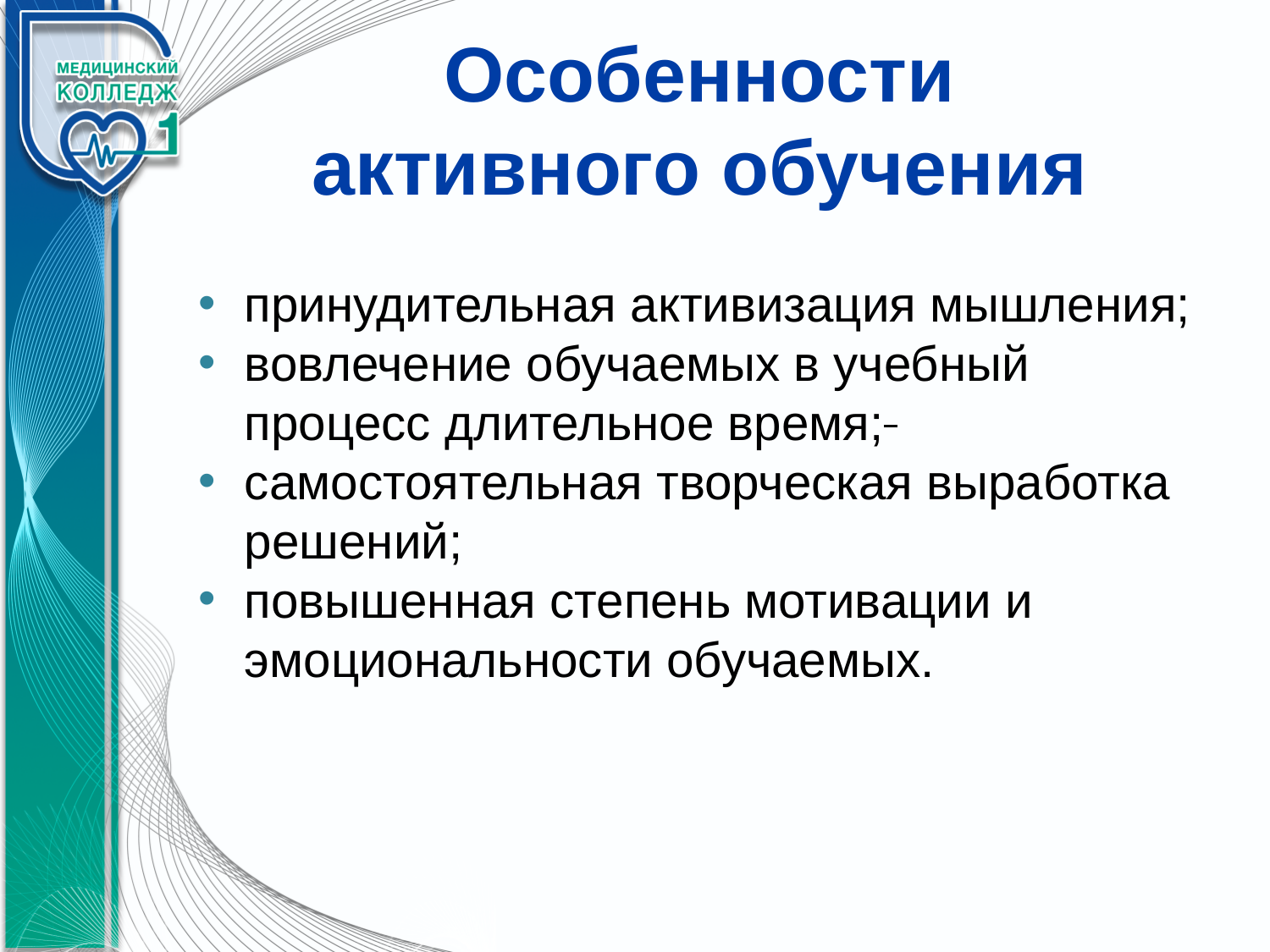

# Особенности активного обучения
принудительная активизация мышления;
вовлечение обучаемых в учебный процесс длительное время;
самостоятельная творческая выработка решений;
повышенная степень мотивации и эмоциональности обучаемых.